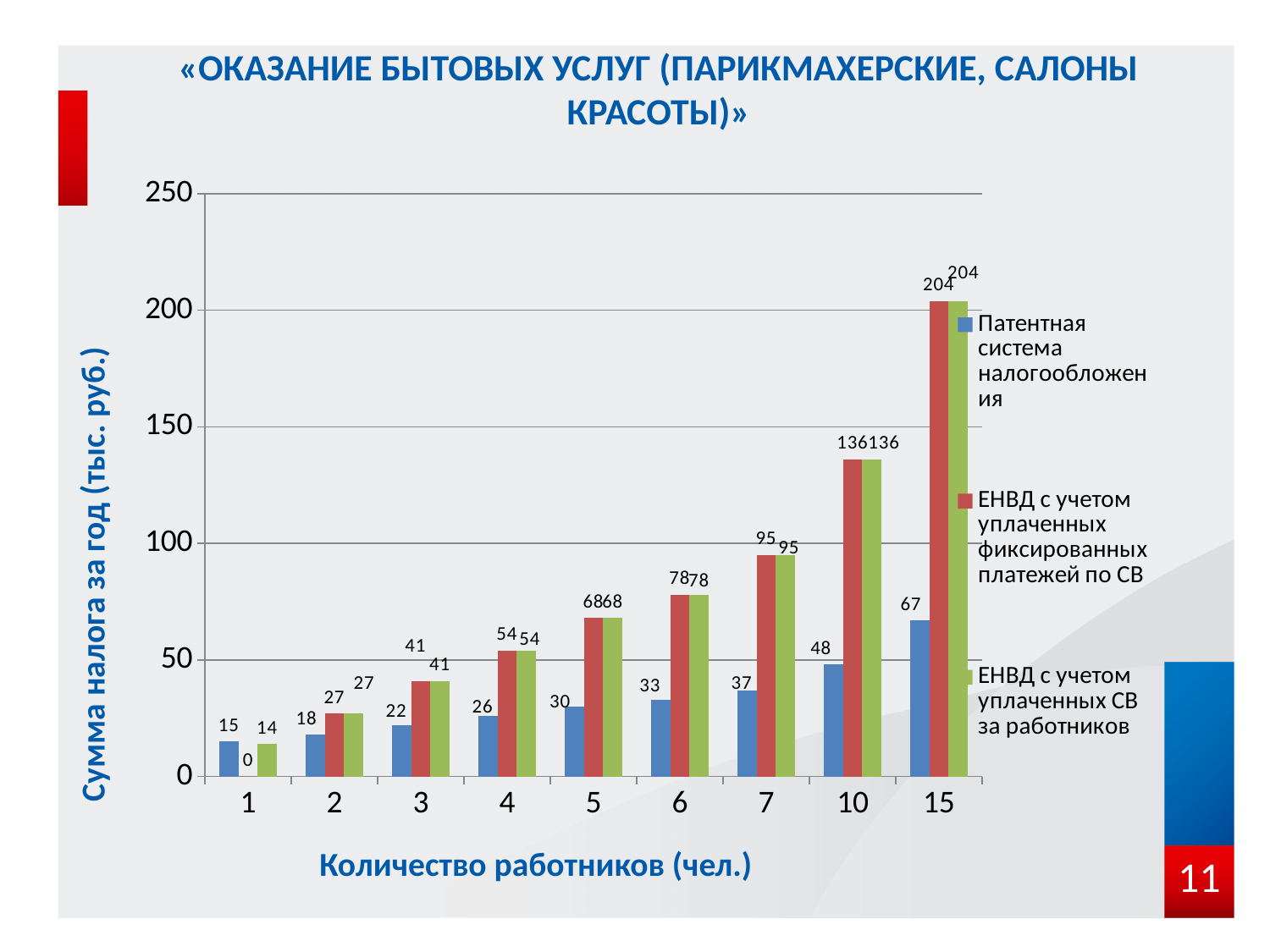

«Оказание бытовых услуг (парикмахерские, салоны красоты)»

### Chart

| Category | Патентная    система налогообложения | ЕНВД с учетом уплаченных фиксированных платежей по СВ | ЕНВД с учетом уплаченных СВ за работников |
|---|---|---|---|
| 1 | 15.0 | 0.0 | 14.0 |
| 2 | 18.0 | 27.0 | 27.0 |
| 3 | 22.0 | 41.0 | 41.0 |
| 4 | 26.0 | 54.0 | 54.0 |
| 5 | 30.0 | 68.0 | 68.0 |
| 6 | 33.0 | 78.0 | 78.0 |
| 7 | 37.0 | 95.0 | 95.0 |
| 10 | 48.0 | 136.0 | 136.0 |
| 15 | 67.0 | 204.0 | 204.0 |
Сумма налога за год (тыс. руб.)
Количество работников (чел.)
11